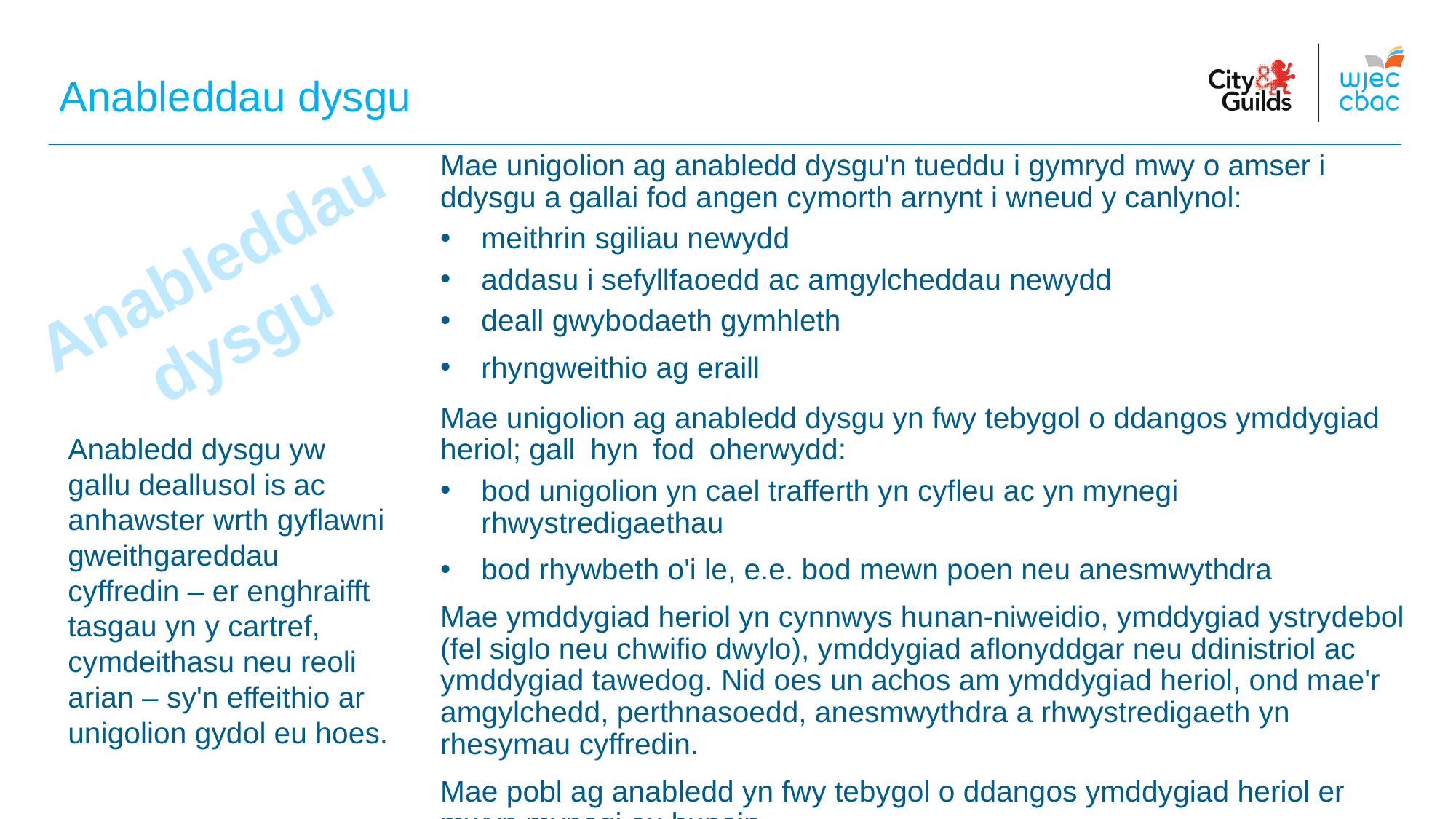

# Anableddau dysgu
Mae unigolion ag anabledd dysgu'n tueddu i gymryd mwy o amser i ddysgu a gallai fod angen cymorth arnynt i wneud y canlynol:
meithrin sgiliau newydd
addasu i sefyllfaoedd ac amgylcheddau newydd
deall gwybodaeth gymhleth
rhyngweithio ag eraill
Mae unigolion ag anabledd dysgu yn fwy tebygol o ddangos ymddygiad heriol; gall hyn fod oherwydd:
bod unigolion yn cael trafferth yn cyfleu ac yn mynegi rhwystredigaethau
bod rhywbeth o'i le, e.e. bod mewn poen neu anesmwythdra
Mae ymddygiad heriol yn cynnwys hunan-niweidio, ymddygiad ystrydebol (fel siglo neu chwifio dwylo), ymddygiad aflonyddgar neu ddinistriol ac ymddygiad tawedog. Nid oes un achos am ymddygiad heriol, ond mae'r amgylchedd, perthnasoedd, anesmwythdra a rhwystredigaeth yn rhesymau cyffredin.
Mae pobl ag anabledd yn fwy tebygol o ddangos ymddygiad heriol er mwyn mynegi eu hunain.

Anableddau dysgu
Anabledd dysgu yw gallu deallusol is ac anhawster wrth gyflawni gweithgareddau cyffredin – er enghraifft tasgau yn y cartref, cymdeithasu neu reoli arian – sy'n effeithio ar unigolion gydol eu hoes.